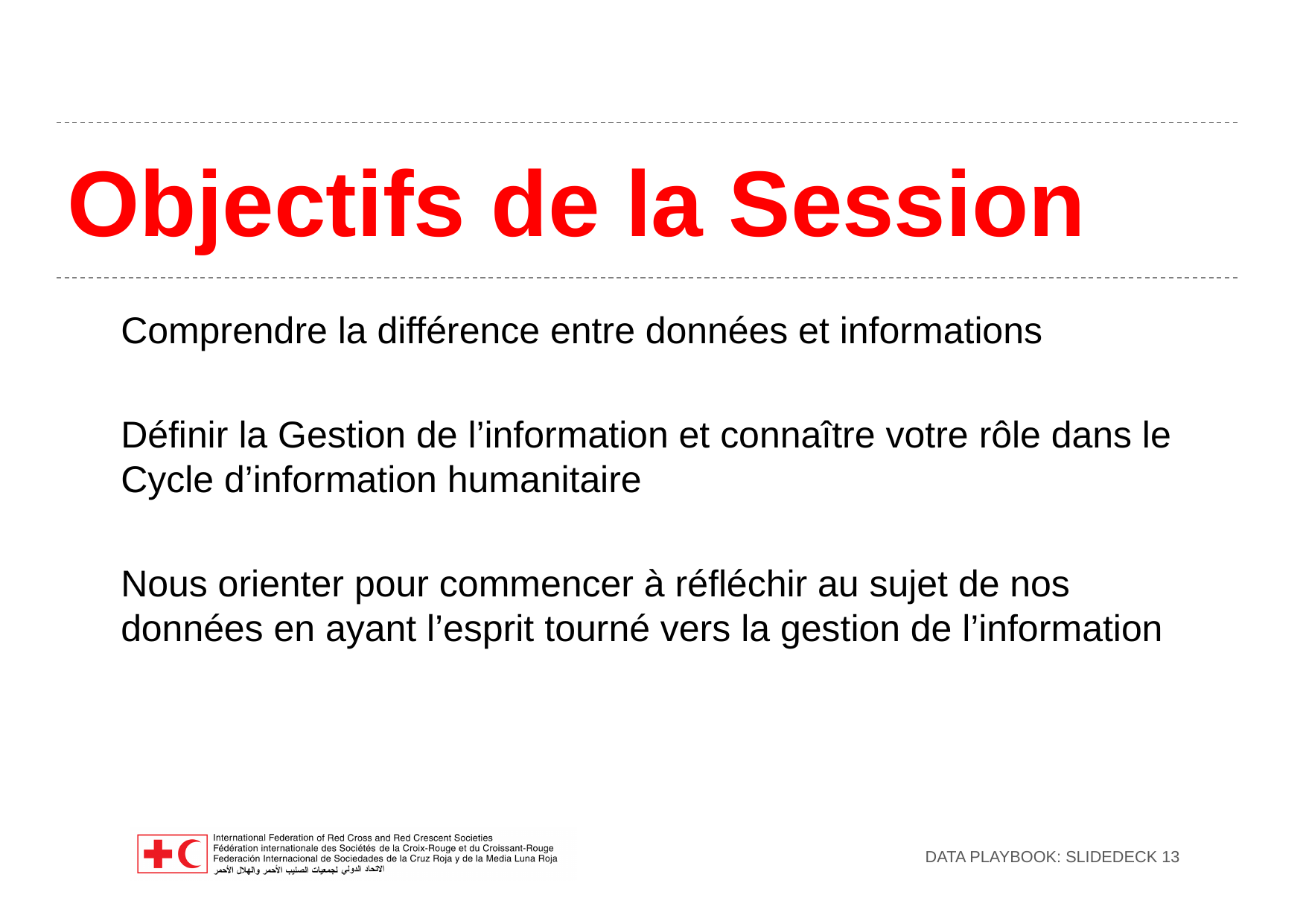

# Objectifs de la Session
Comprendre la différence entre données et informations

Définir la Gestion de l’information et connaître votre rôle dans le Cycle d’information humanitaire

Nous orienter pour commencer à réfléchir au sujet de nos données en ayant l’esprit tourné vers la gestion de l’information